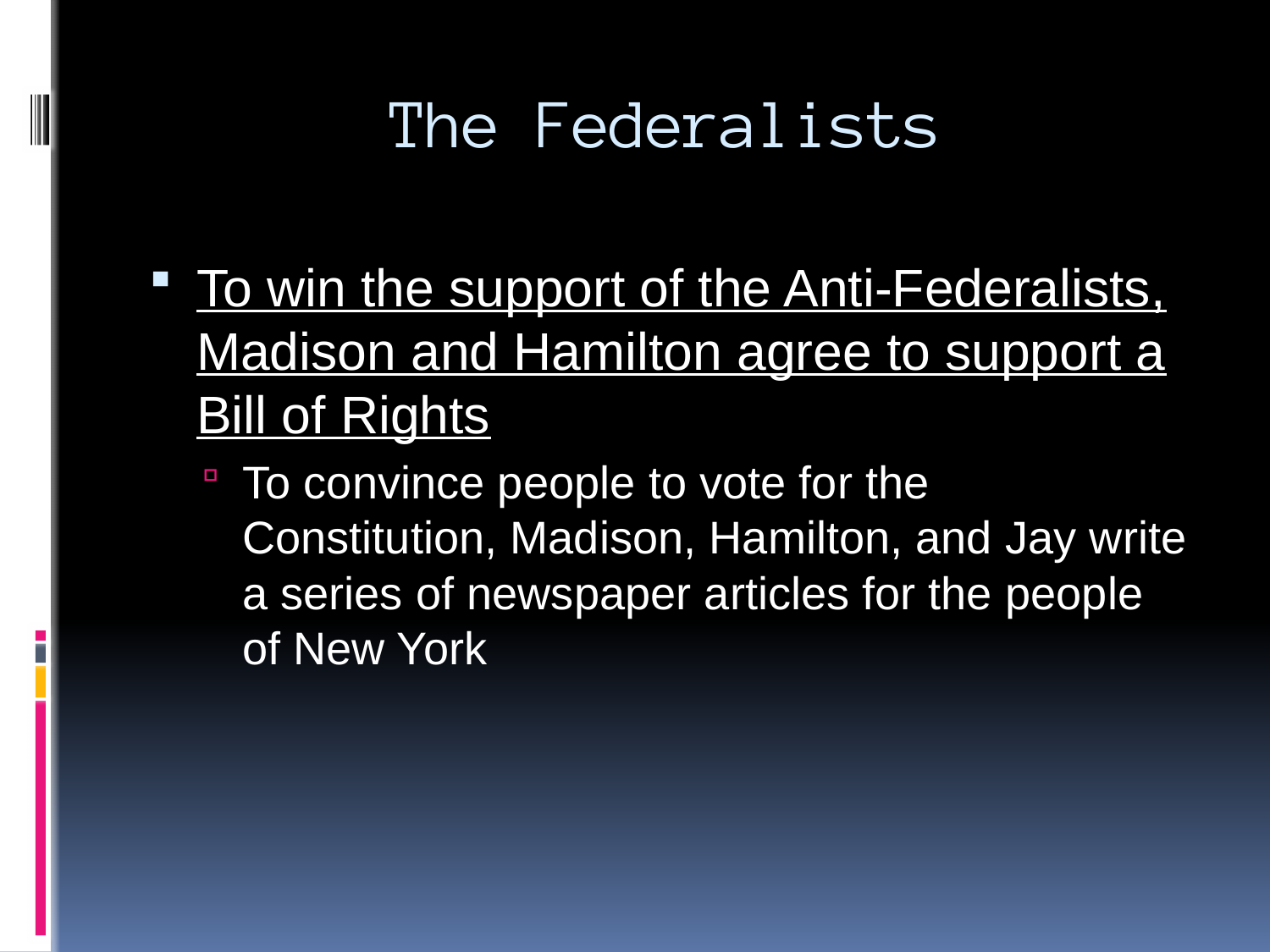

# The Federalists
To win the support of the Anti-Federalists, Madison and Hamilton agree to support a Bill of Rights
To convince people to vote for the Constitution, Madison, Hamilton, and Jay write a series of newspaper articles for the people of New York